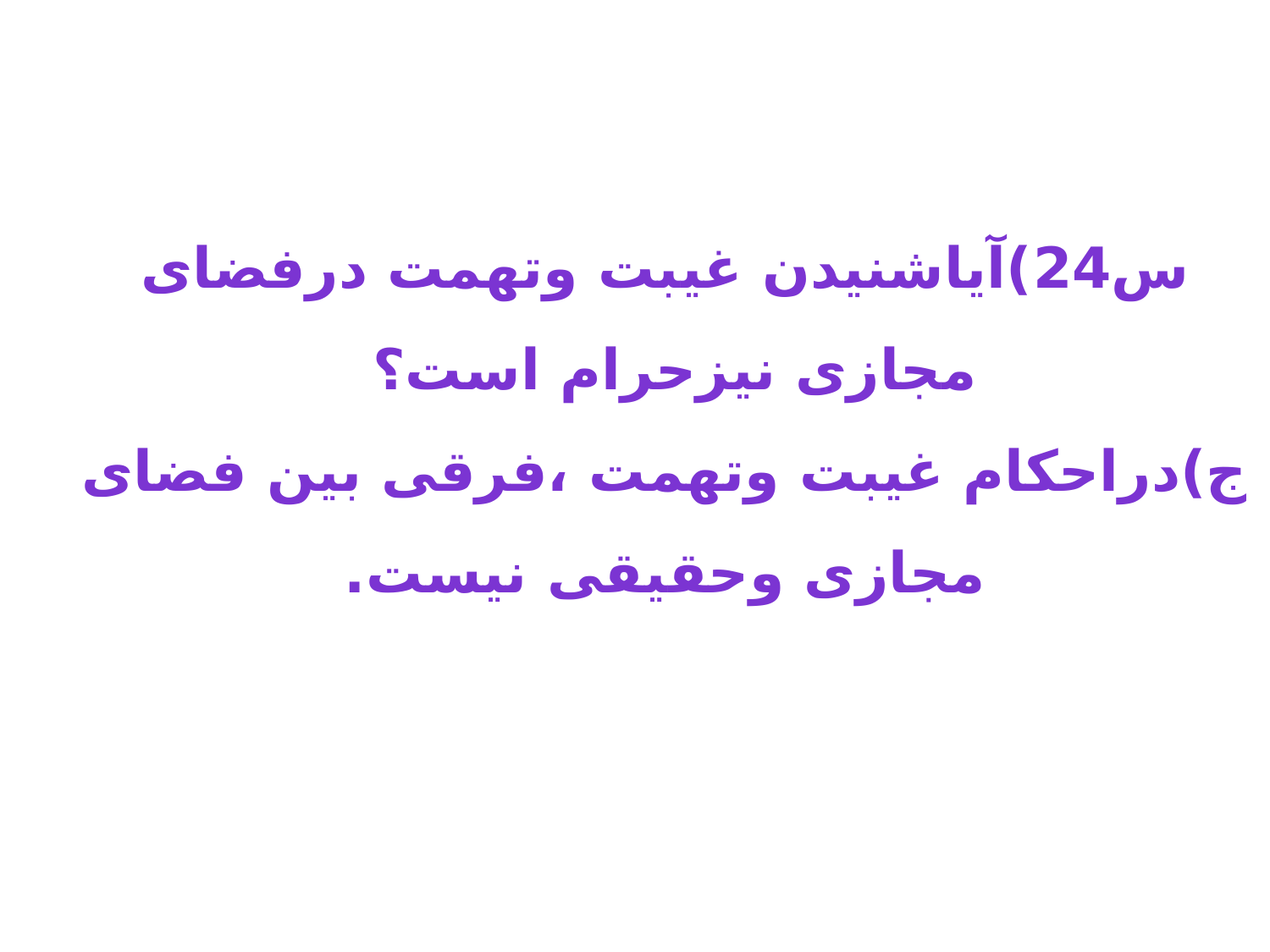

# س24)آیاشنیدن غیبت وتهمت درفضای مجازی نیزحرام است؟ ج)دراحکام غیبت وتهمت ،فرقی بین فضای مجازی وحقیقی نیست.